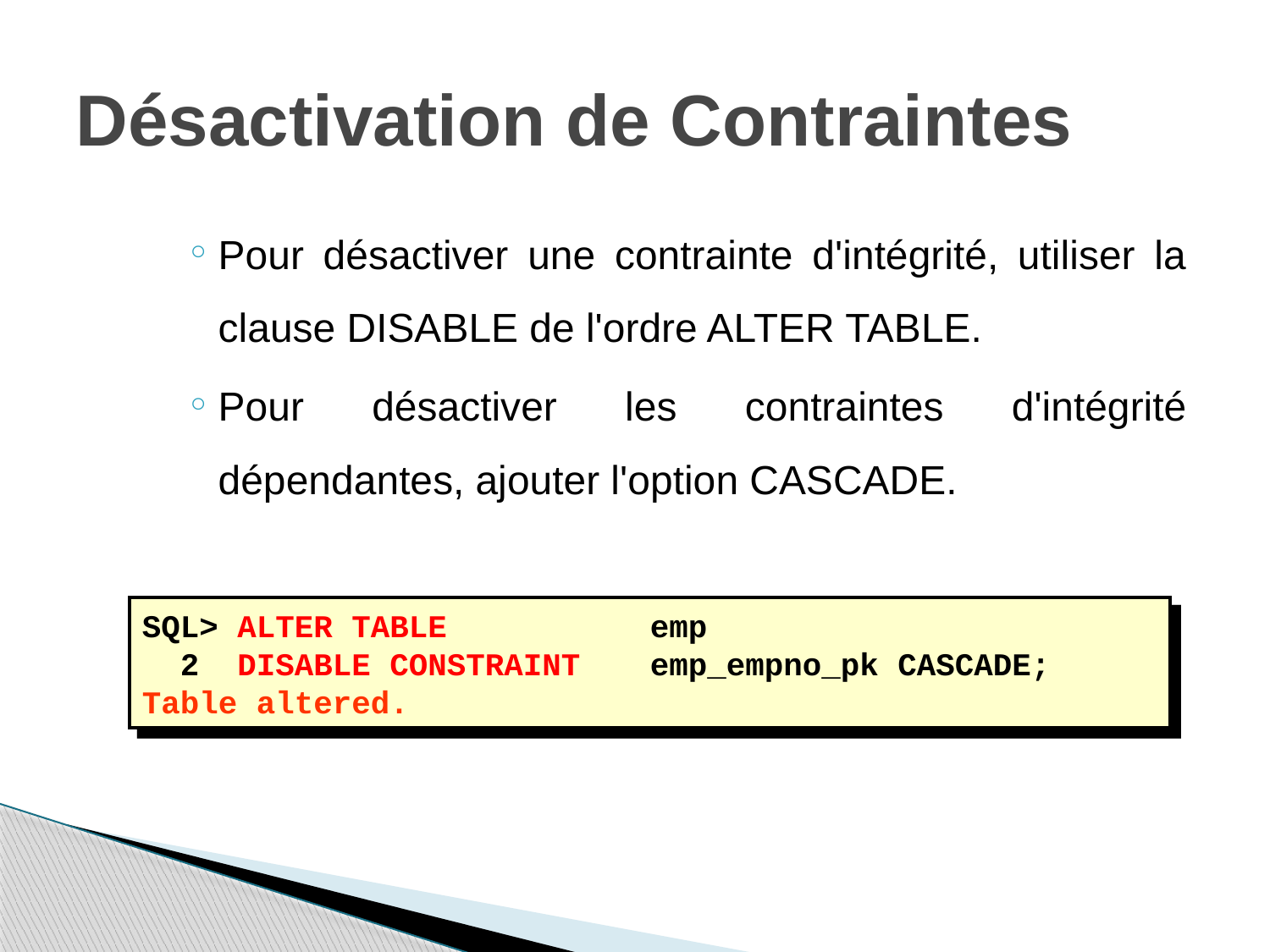

# Désactivation de Contraintes
Pour désactiver une contrainte d'intégrité, utiliser la clause DISABLE de l'ordre ALTER TABLE.
Pour désactiver les contraintes d'intégrité dépendantes, ajouter l'option CASCADE.
SQL> ALTER TABLE		emp
  2  DISABLE CONSTRAINT	emp_empno_pk CASCADE;
Table altered.